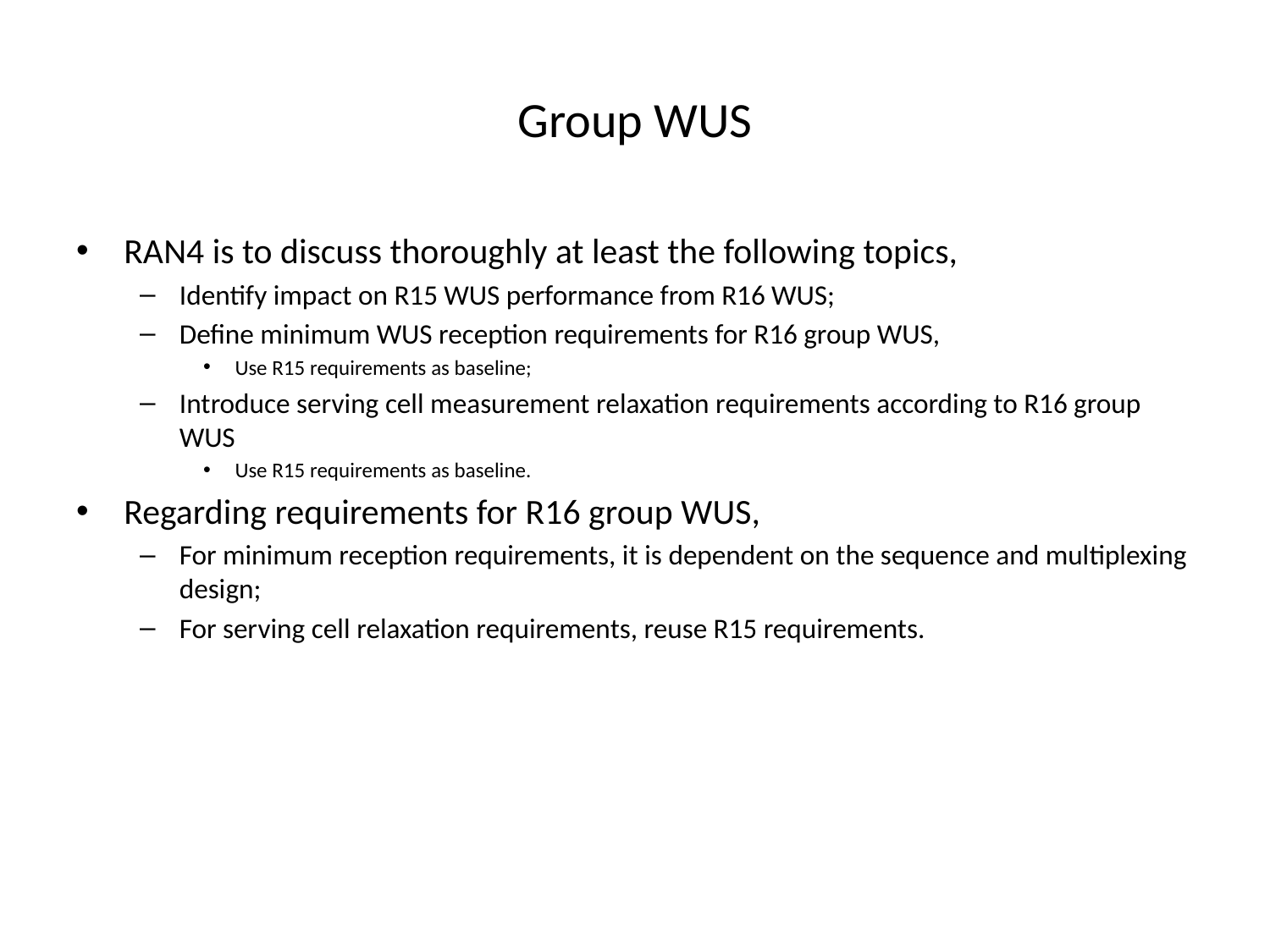

# Group WUS
RAN4 is to discuss thoroughly at least the following topics,
Identify impact on R15 WUS performance from R16 WUS;
Define minimum WUS reception requirements for R16 group WUS,
Use R15 requirements as baseline;
Introduce serving cell measurement relaxation requirements according to R16 group WUS
Use R15 requirements as baseline.
Regarding requirements for R16 group WUS,
For minimum reception requirements, it is dependent on the sequence and multiplexing design;
For serving cell relaxation requirements, reuse R15 requirements.